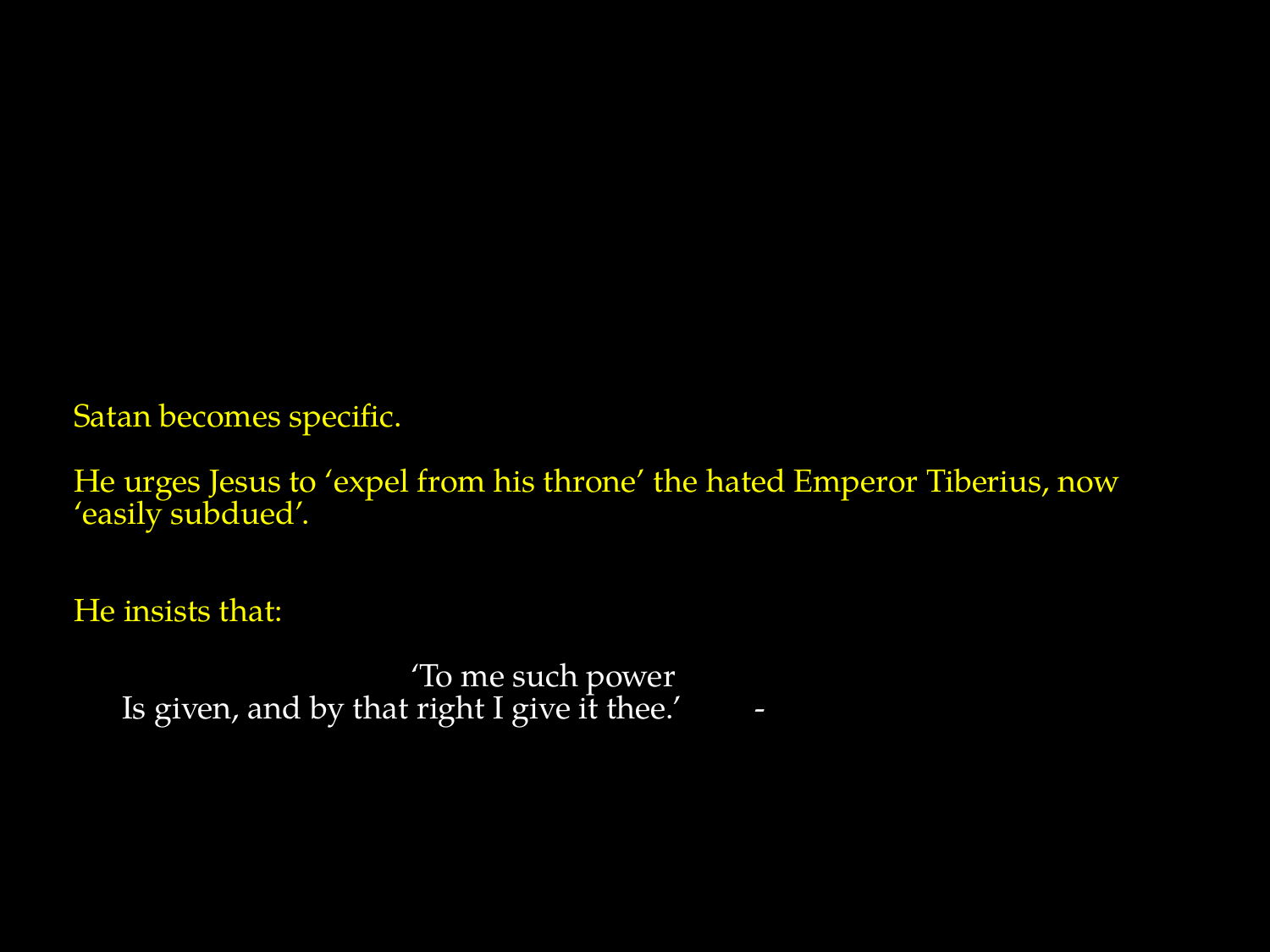

# Satan becomes specific. He urges Jesus to ‘expel from his throne’ the hated Emperor Tiberius, now ‘easily subdued’. He insists that: ‘To me such power Is given, and by that right I give it thee.’ 	-